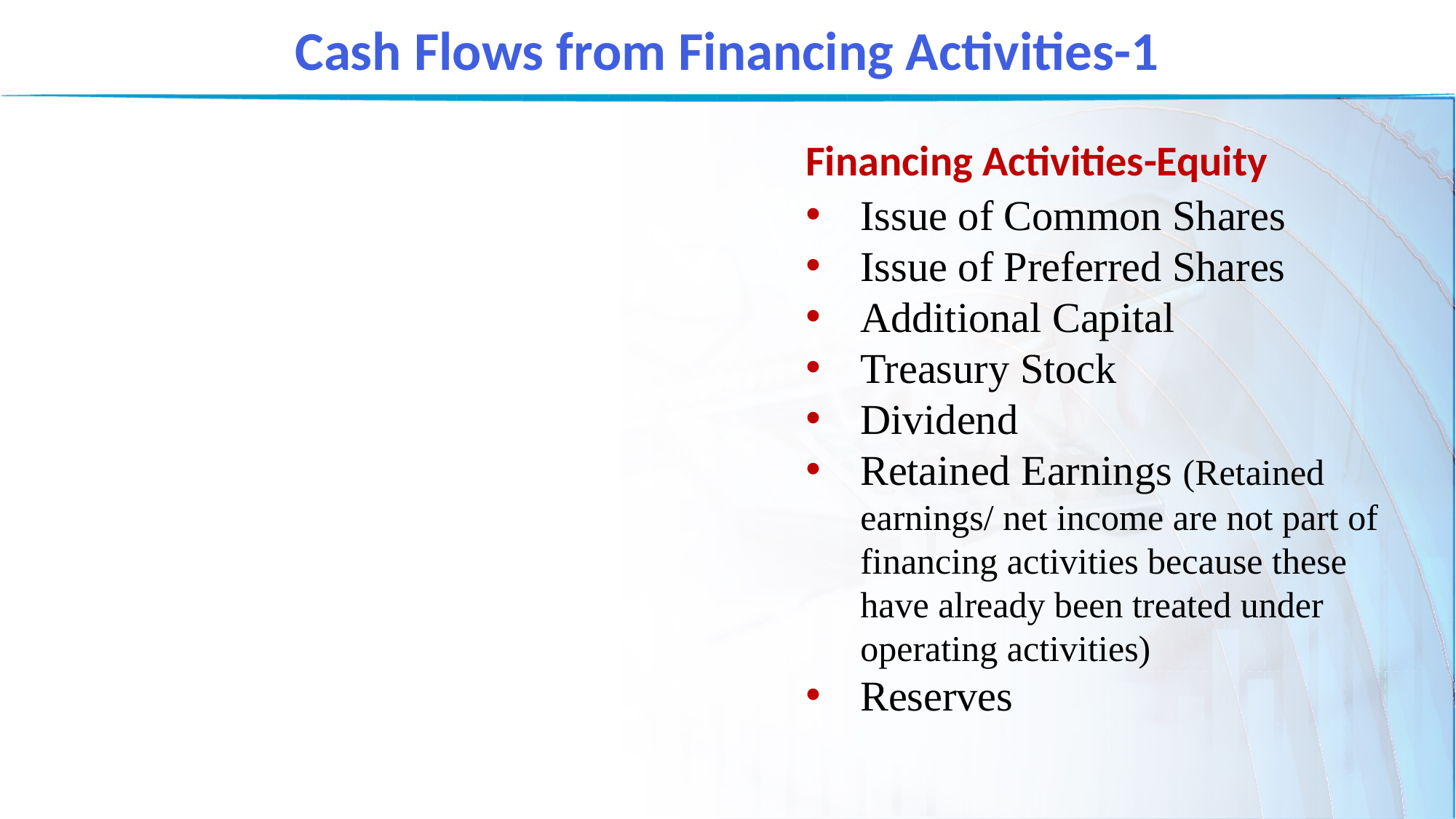

Cash Flows from Financing Activities-1
Financing Activities-Equity

Issue of Common Shares
Issue of Preferred Shares
Additional Capital
Treasury Stock
Dividend
Retained Earnings (Retained earnings/ net income are not part of financing activities because these have already been treated under operating activities)
Reserves